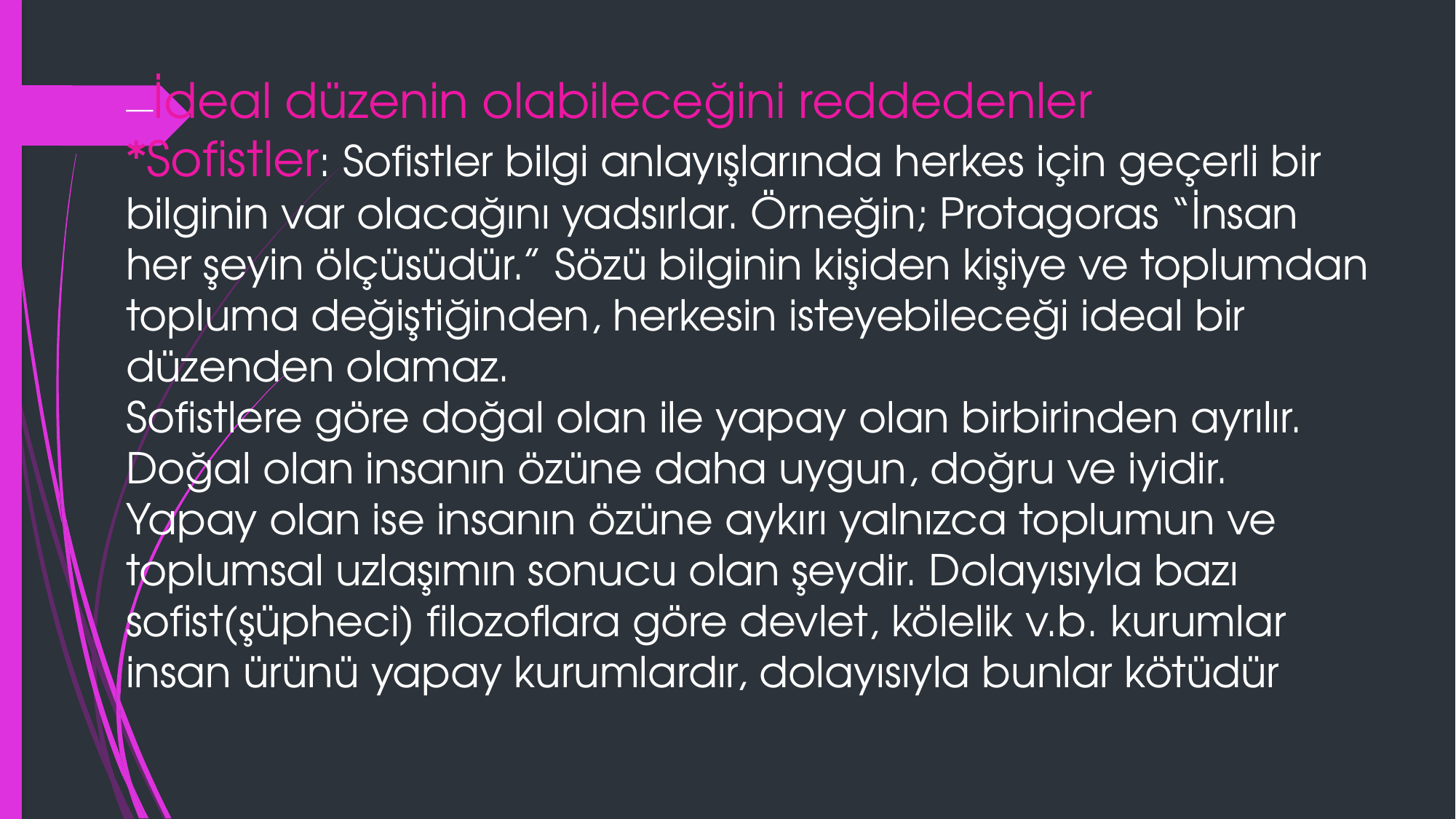

—İdeal düzenin olabileceğini reddedenler
*Sofistler: Sofistler bilgi anlayışlarında herkes için geçerli bir bilginin var olacağını yadsırlar. Örneğin; Protagoras “İnsan her şeyin ölçüsüdür.” Sözü bilginin kişiden kişiye ve toplumdan topluma değiştiğinden, herkesin isteyebileceği ideal bir düzenden olamaz.
Sofistlere göre doğal olan ile yapay olan birbirinden ayrılır. Doğal olan insanın özüne daha uygun, doğru ve iyidir. Yapay olan ise insanın özüne aykırı yalnızca toplumun ve toplumsal uzlaşımın sonucu olan şeydir. Dolayısıyla bazı sofist(şüpheci) filozoflara göre devlet, kölelik v.b. kurumlar insan ürünü yapay kurumlardır, dolayısıyla bunlar kötüdür